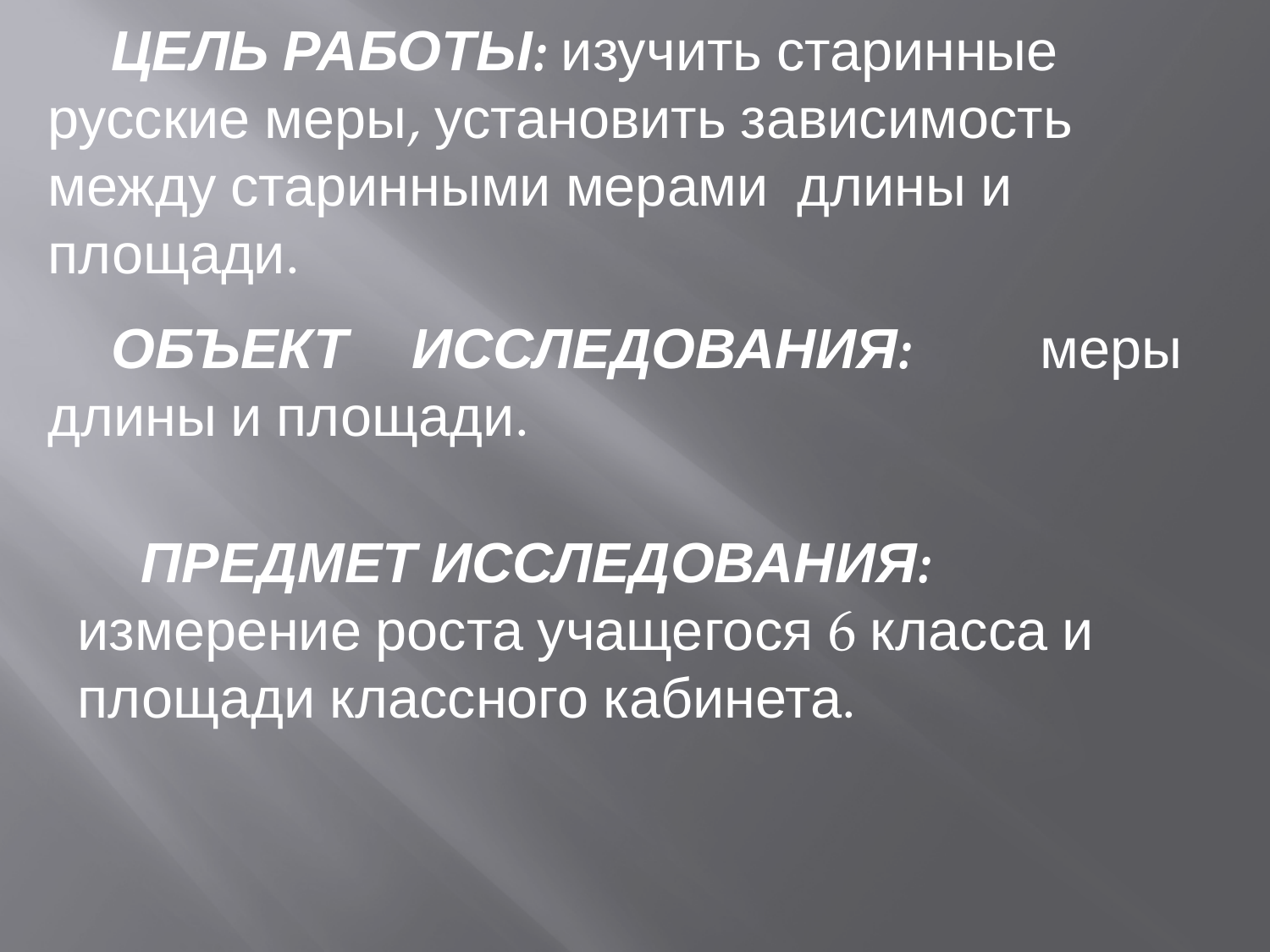

ЦЕЛЬ РАБОТЫ: изучить старинные русские меры, установить зависимость между старинными мерами  длины и площади.

ОБЪЕКТ ИССЛЕДОВАНИЯ:  меры длины и площади.

ПРЕДМЕТ ИССЛЕДОВАНИЯ:  измерение роста учащегося 6 класса и площади классного кабинета.